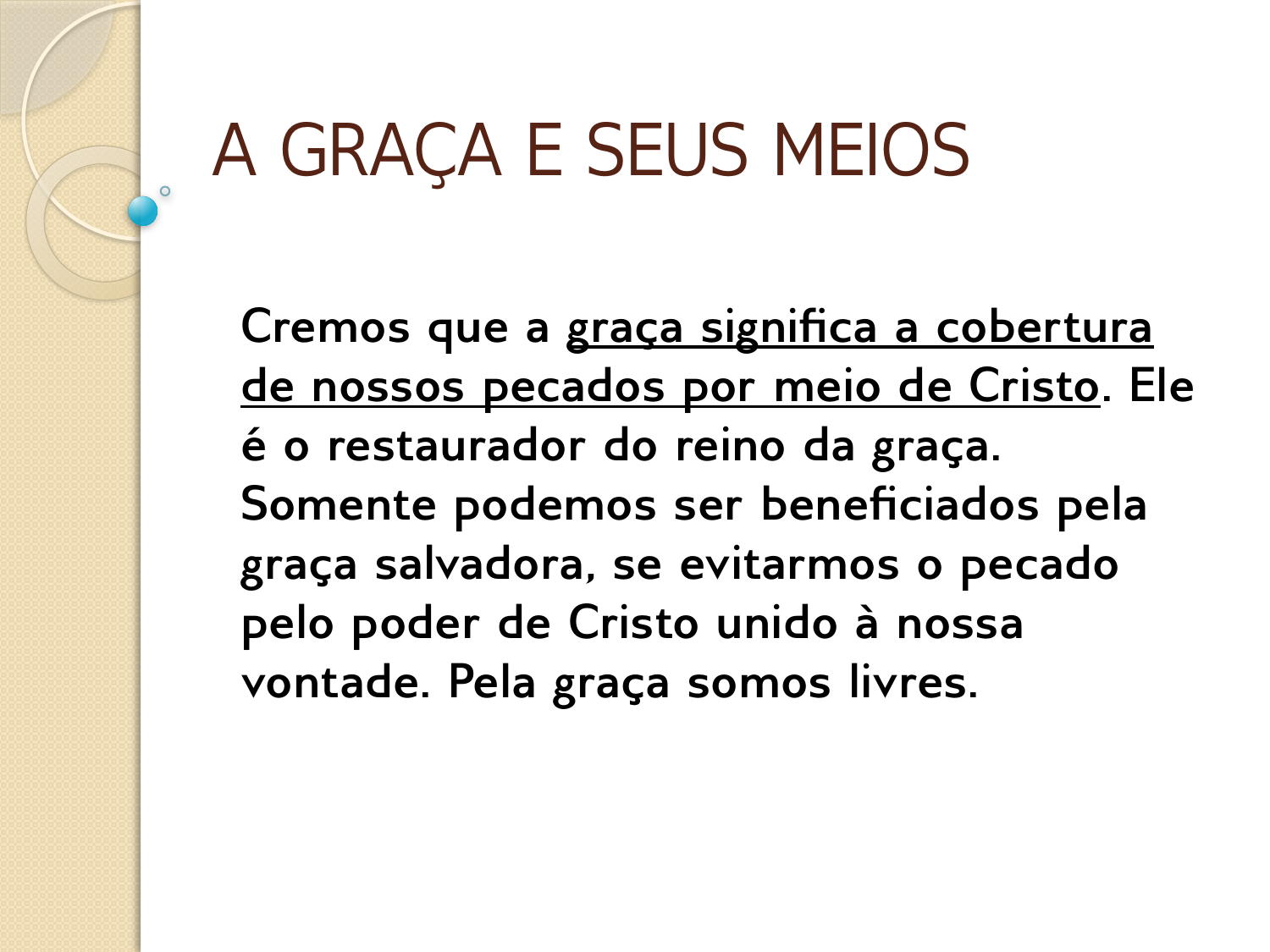

A GRAÇA E SEUS MEIOS
Cremos que a graça significa a cobertura de nossos pecados por meio de Cristo. Ele é o restaurador do reino da graça. Somente podemos ser beneficiados pela graça salvadora, se evitarmos o pecado pelo poder de Cristo unido à nossa vontade. Pela graça somos livres.